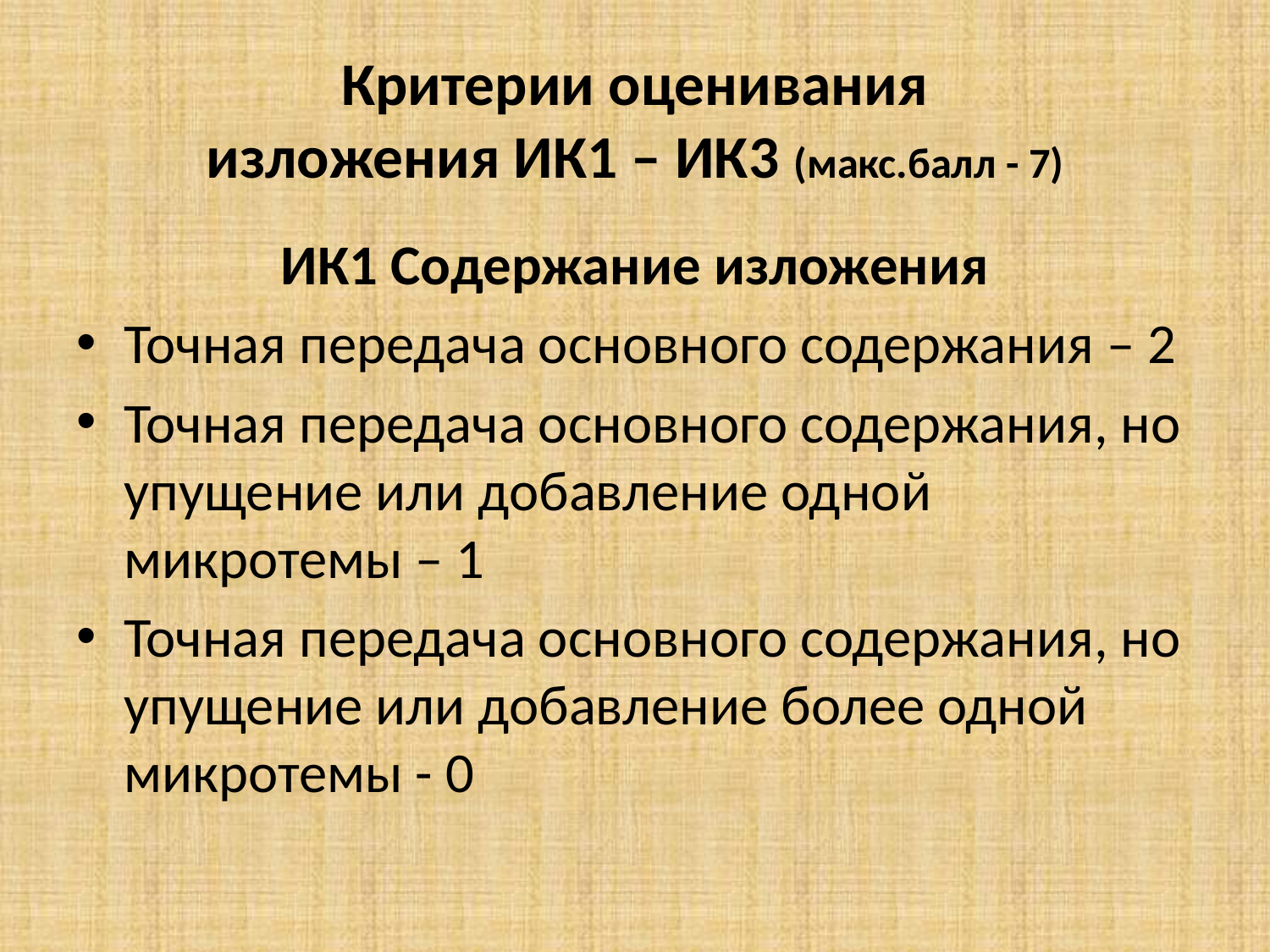

# Критерии оценивания изложения ИК1 – ИК3 (макс.балл - 7)
ИК1 Содержание изложения
Точная передача основного содержания – 2
Точная передача основного содержания, но упущение или добавление одной микротемы – 1
Точная передача основного содержания, но упущение или добавление более одной микротемы - 0